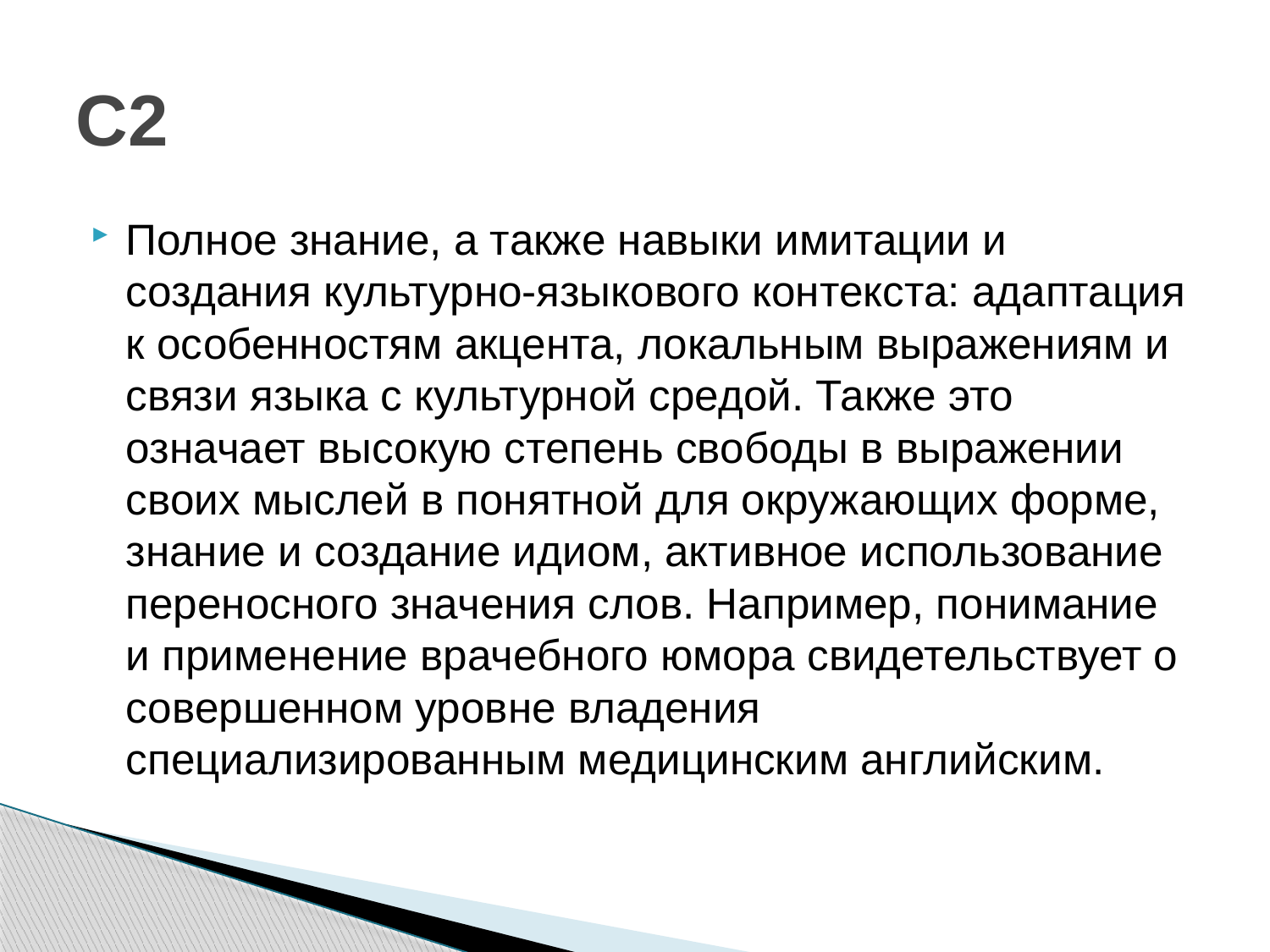

# С2
Полное знание, а также навыки имитации и создания культурно-языкового контекста: адаптация к особенностям акцента, локальным выражениям и связи языка с культурной средой. Также это означает высокую степень свободы в выражении своих мыслей в понятной для окружающих форме, знание и создание идиом, активное использование переносного значения слов. Например, понимание и применение врачебного юмора свидетельствует о совершенном уровне владения специализированным медицинским английским.